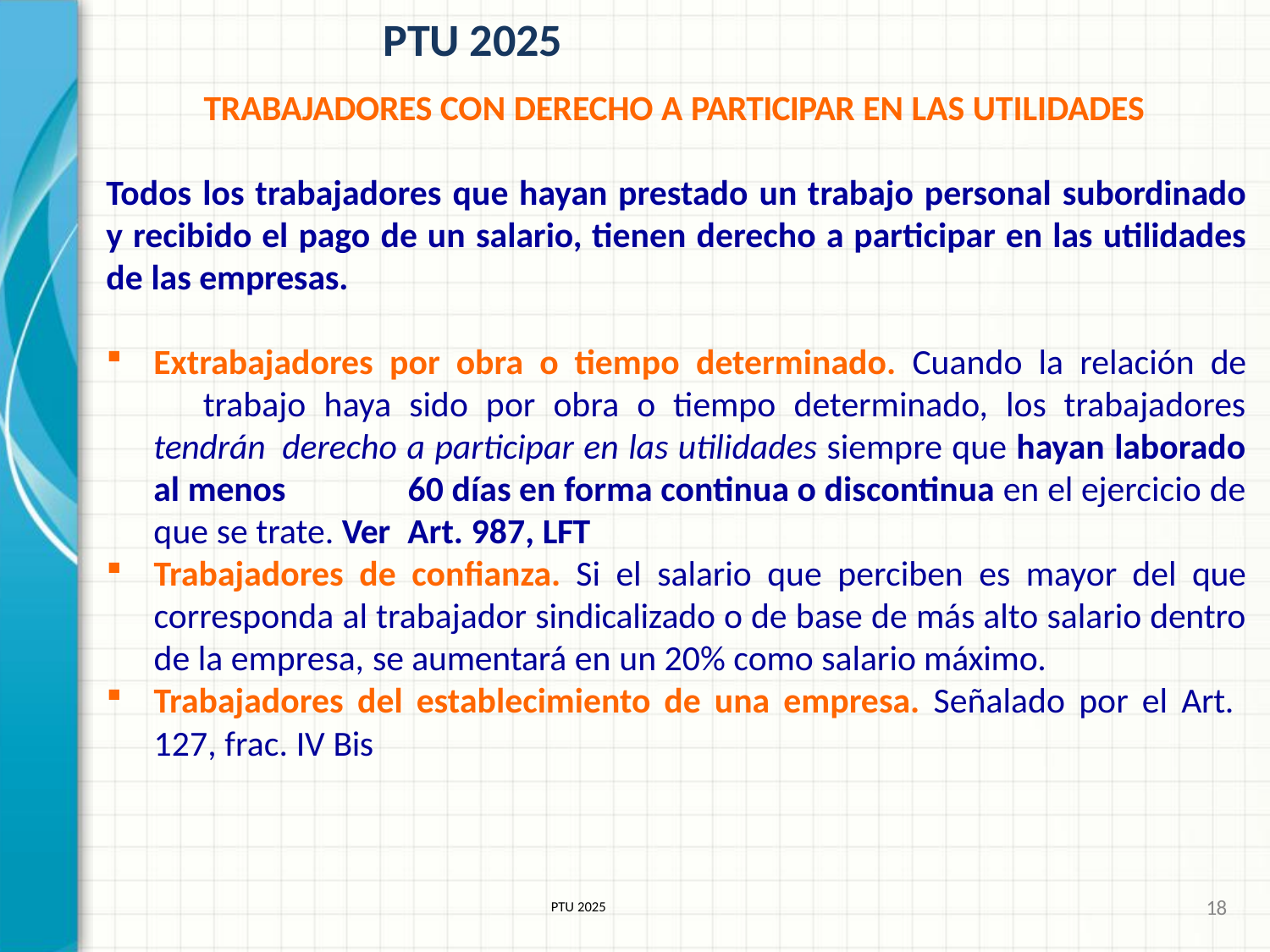

# PTU 2025
TRABAJADORES CON DERECHO A PARTICIPAR EN LAS UTILIDADES
Todos los trabajadores que hayan prestado un trabajo personal subordinado y recibido el pago de un salario, tienen derecho a participar en las utilidades de las empresas.
Extrabajadores por obra o tiempo determinado. Cuando la relación de 	trabajo haya sido por obra o tiempo determinado, los trabajadores tendrán 	derecho a participar en las utilidades siempre que hayan laborado al menos 	60 días en forma continua o discontinua en el ejercicio de que se trate. Ver 	Art. 987, LFT
Trabajadores de confianza. Si el salario que perciben es mayor del que corresponda al trabajador sindicalizado o de base de más alto salario dentro de la empresa, se aumentará en un 20% como salario máximo.
Trabajadores del establecimiento de una empresa. Señalado por el Art.
127, frac. IV Bis
18
PTU 2025